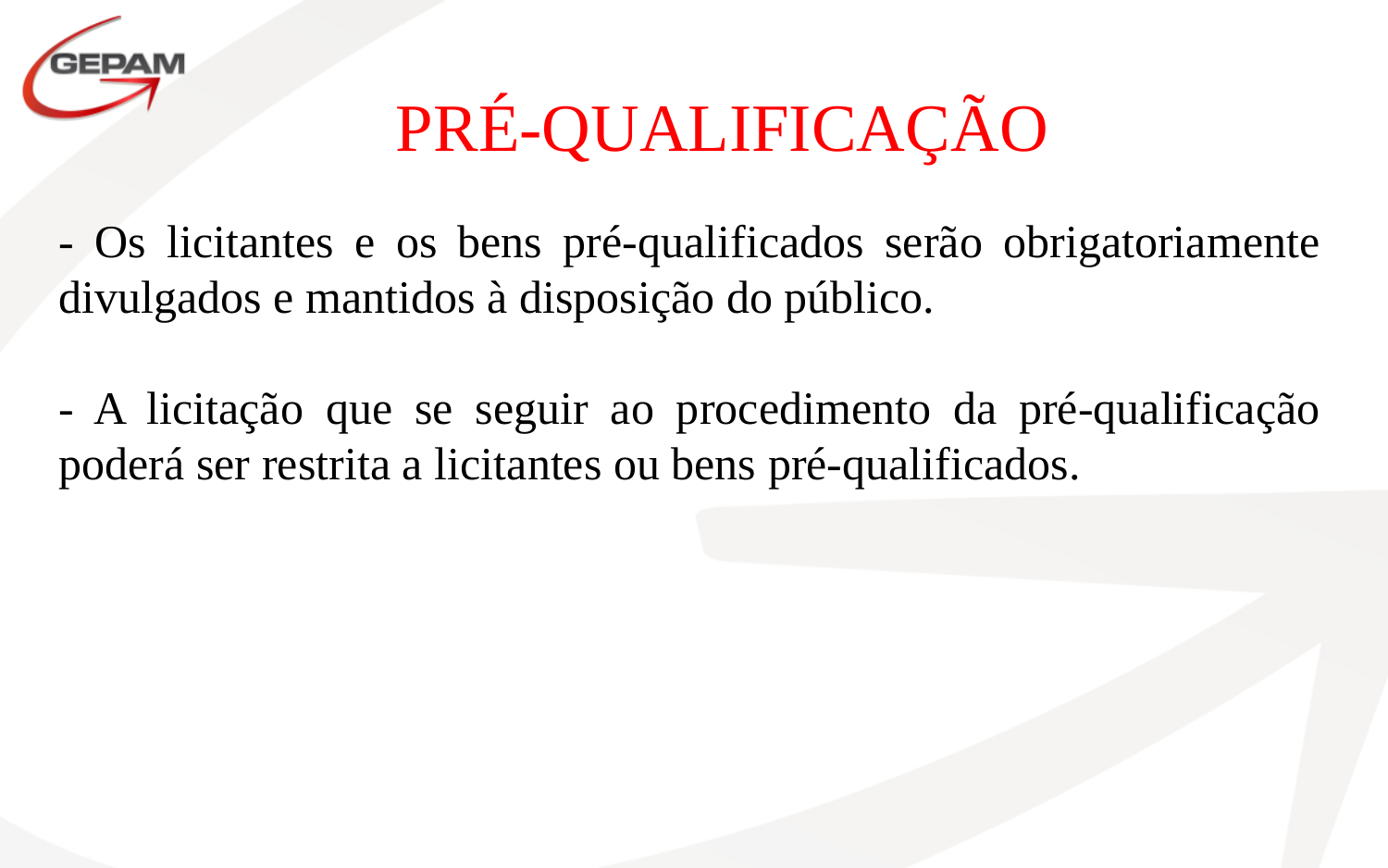

PRÉ-QUALIFICAÇÃO
- Os licitantes e os bens pré-qualificados serão obrigatoriamente divulgados e mantidos à disposição do público.

- A licitação que se seguir ao procedimento da pré-qualificação poderá ser restrita a licitantes ou bens pré-qualificados.